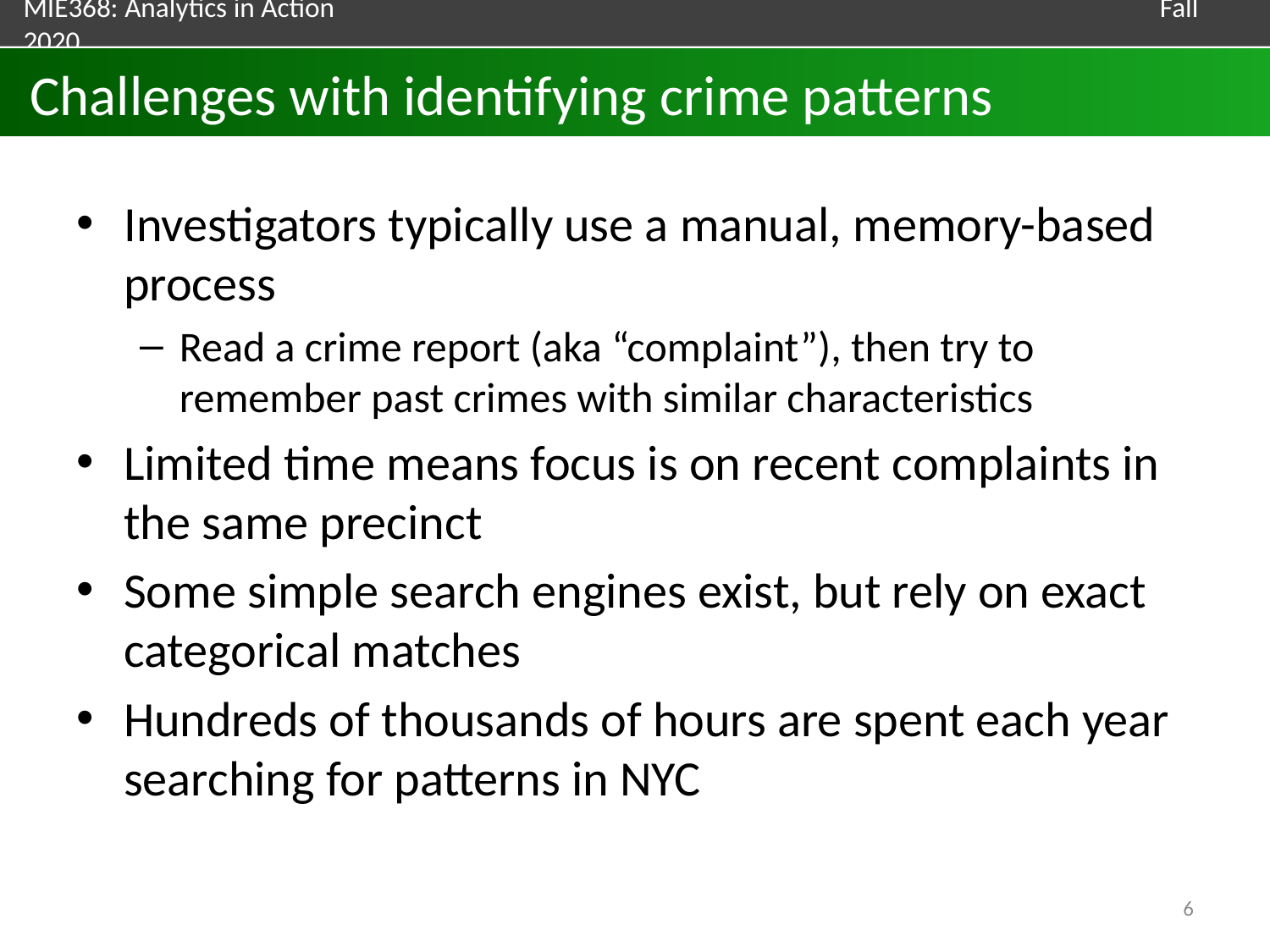

# Challenges with identifying crime patterns
Investigators typically use a manual, memory-based process
Read a crime report (aka “complaint”), then try to remember past crimes with similar characteristics
Limited time means focus is on recent complaints in the same precinct
Some simple search engines exist, but rely on exact categorical matches
Hundreds of thousands of hours are spent each year searching for patterns in NYC
6